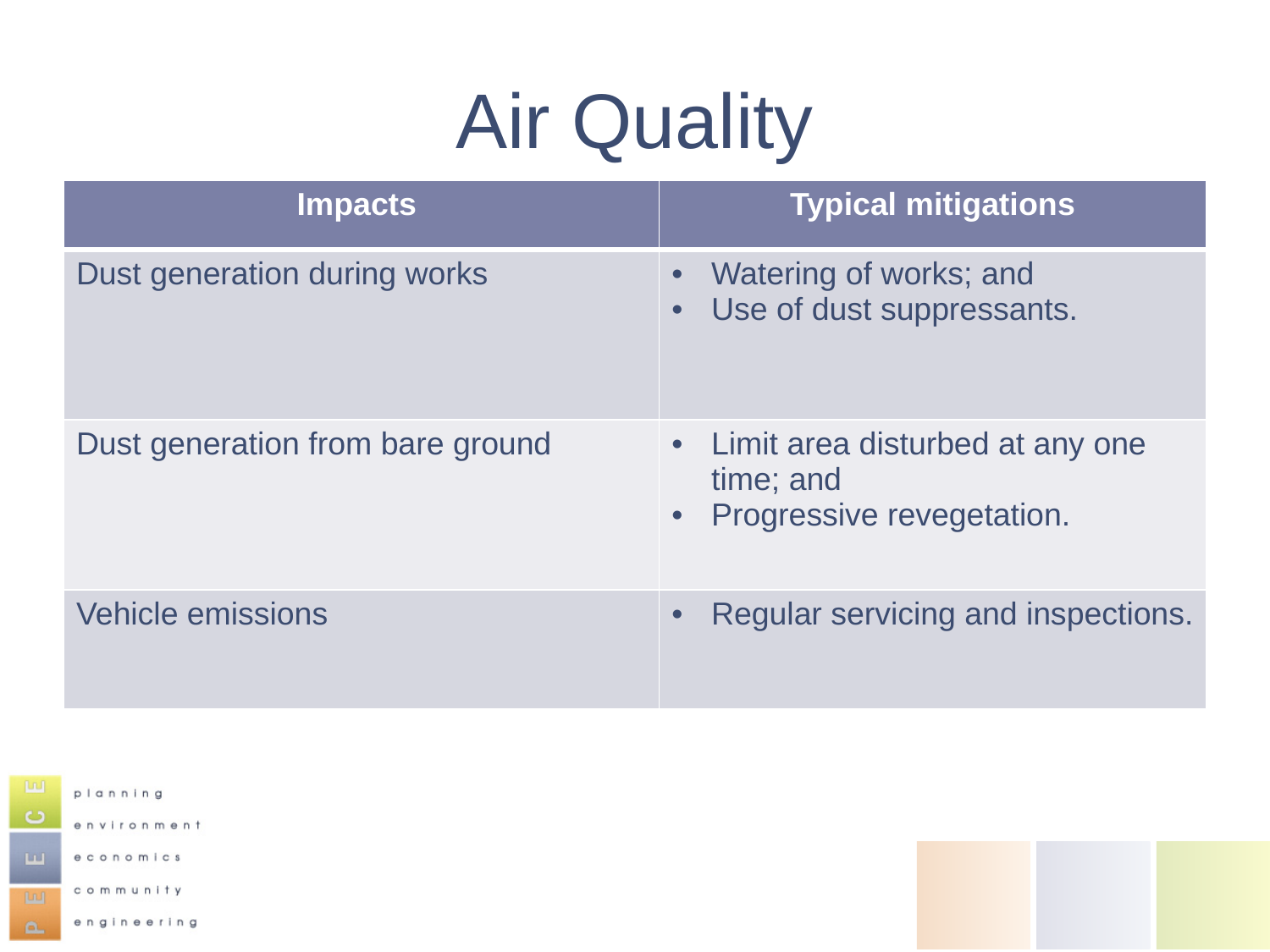

# Air Quality
| Impacts | Typical mitigations |
| --- | --- |
| Dust generation during works | Watering of works; and Use of dust suppressants. |
| Dust generation from bare ground | Limit area disturbed at any one time; and Progressive revegetation. |
| Vehicle emissions | Regular servicing and inspections. |